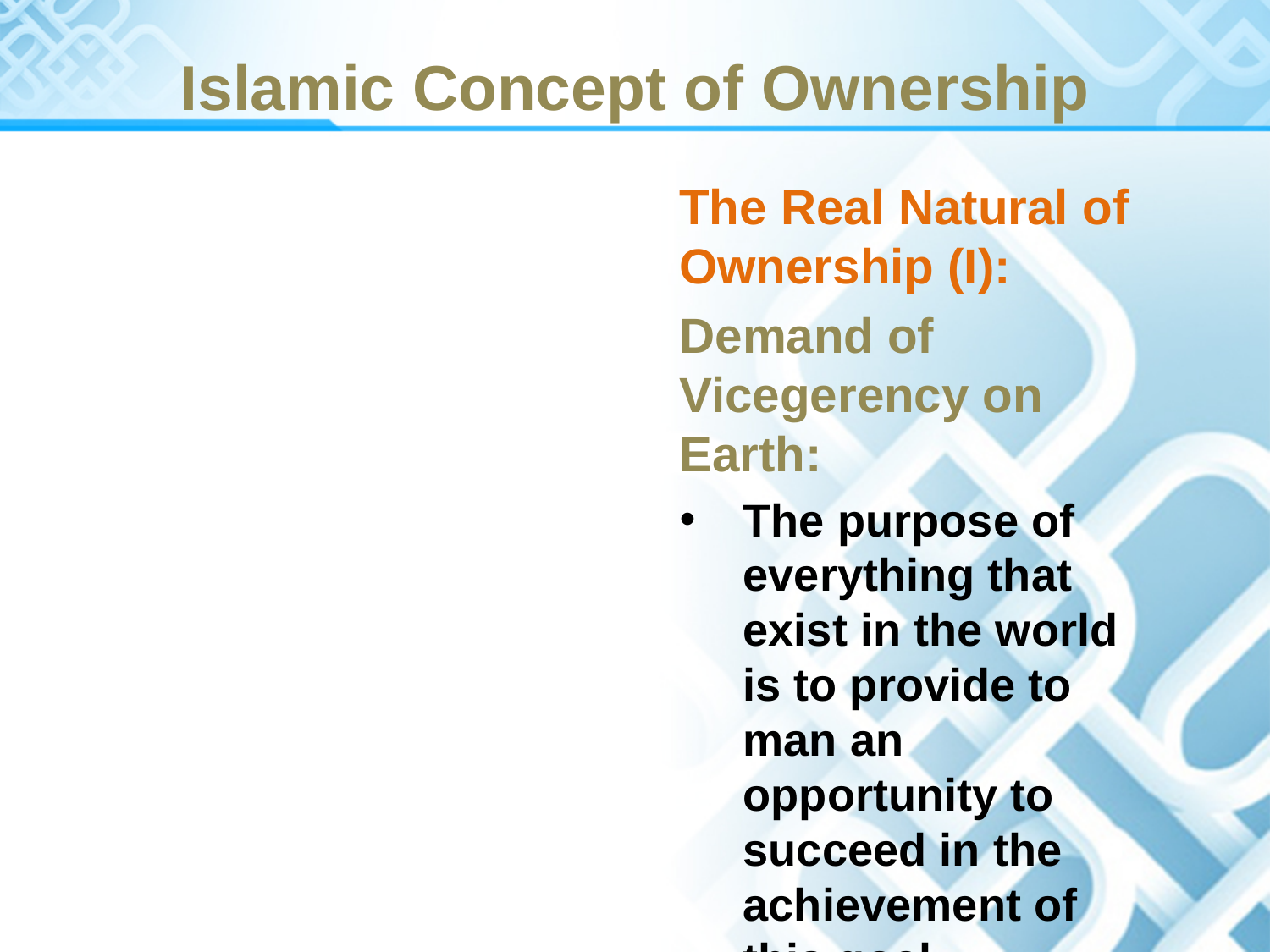

Islamic Concept of Ownership
The Real Natural of Ownership (I):
Demand of Vicegerency on Earth:
The purpose of everything that exist in the world is to provide to man an opportunity to succeed in the achievement of this goal